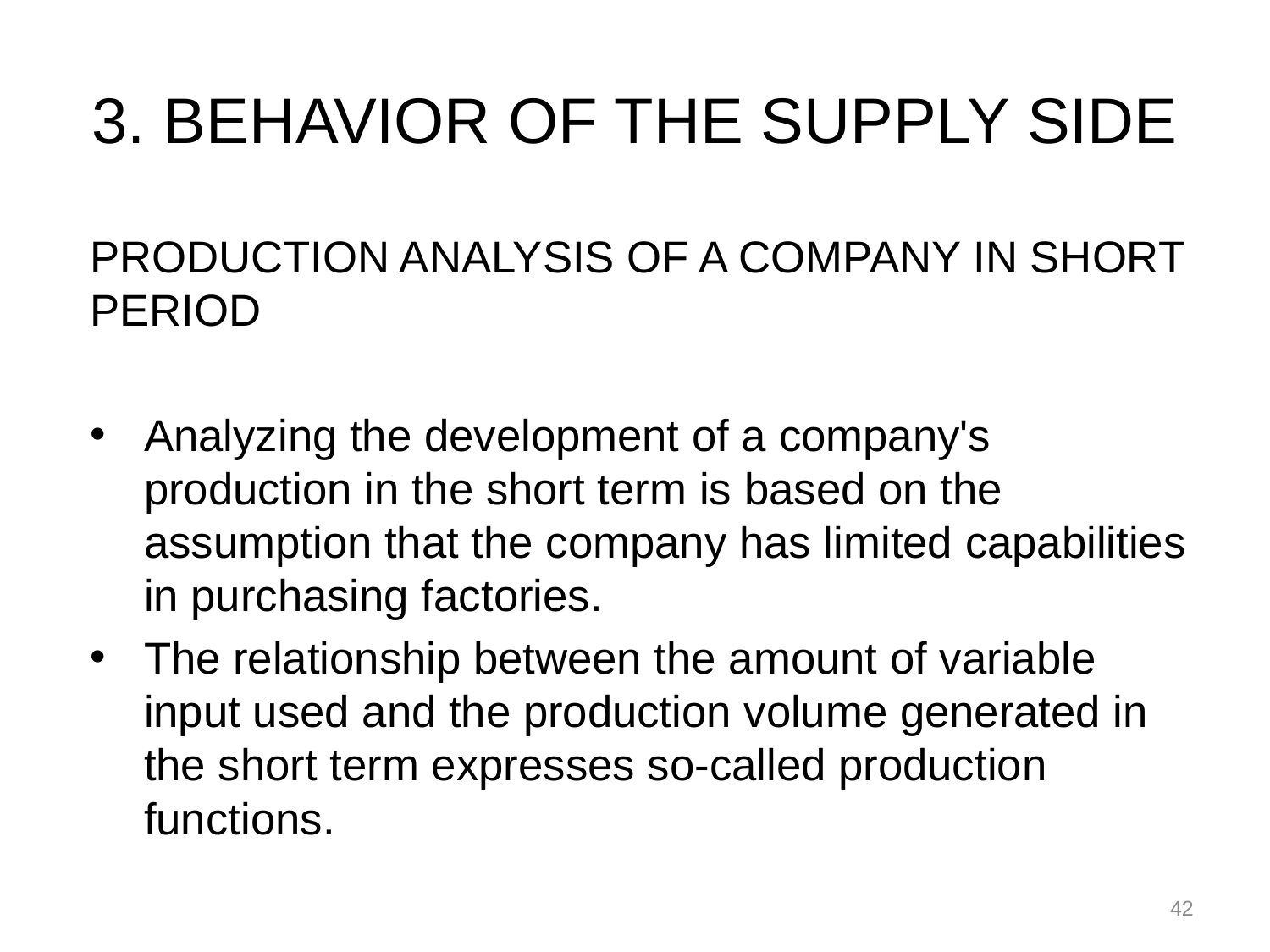

# 3. BEHAVIOR OF THE SUPPLY SIDE
PRODUCTION ANALYSIS OF A COMPANY IN SHORT PERIOD

Analyzing the development of a company's production in the short term is based on the assumption that the company has limited capabilities in purchasing factories.
The relationship between the amount of variable input used and the production volume generated in the short term expresses so-called production functions.
42